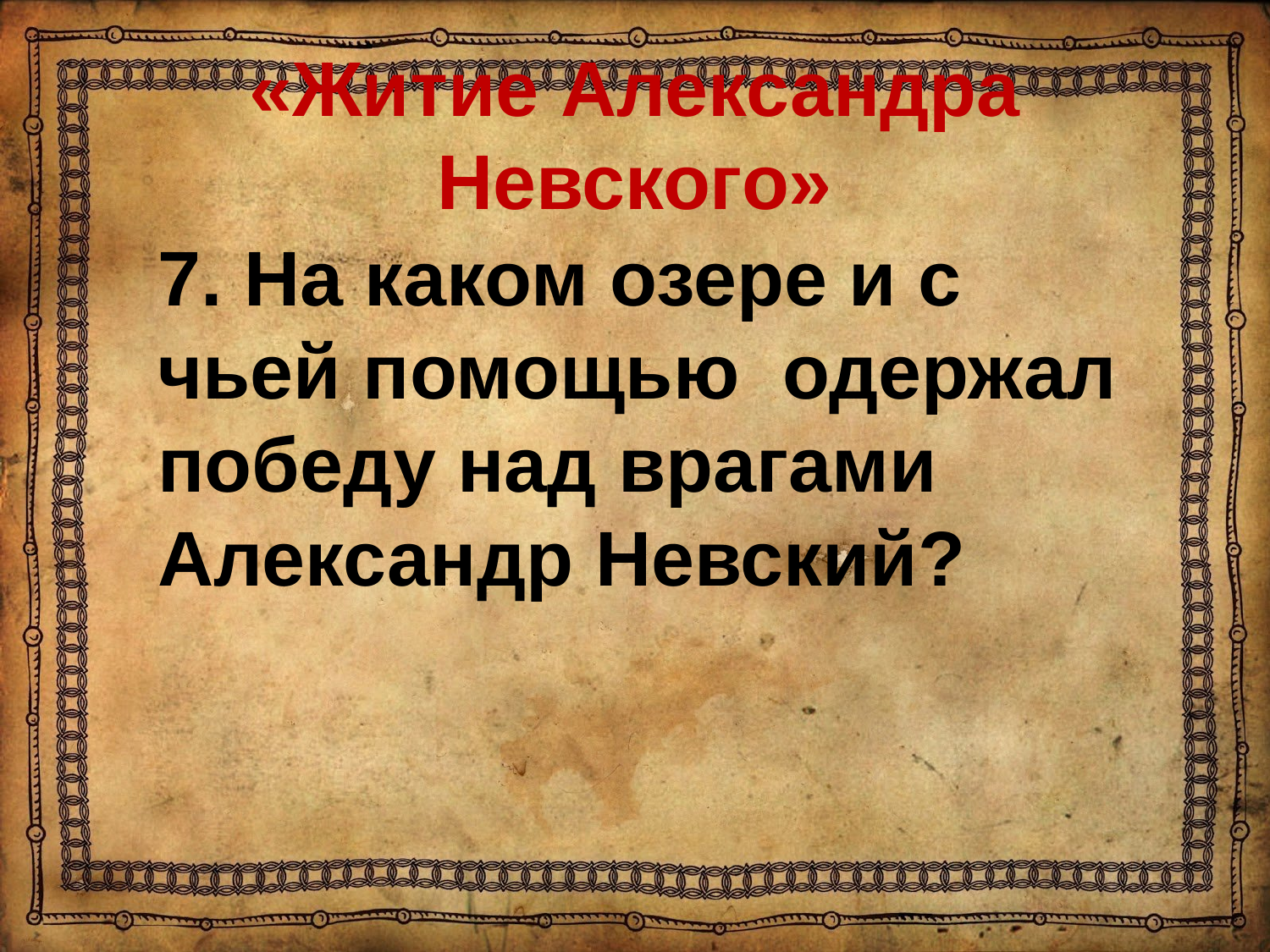

# «Житие Александра Невского»
7. На каком озере и с чьей помощью  одержал победу над врагами Александр Невский?